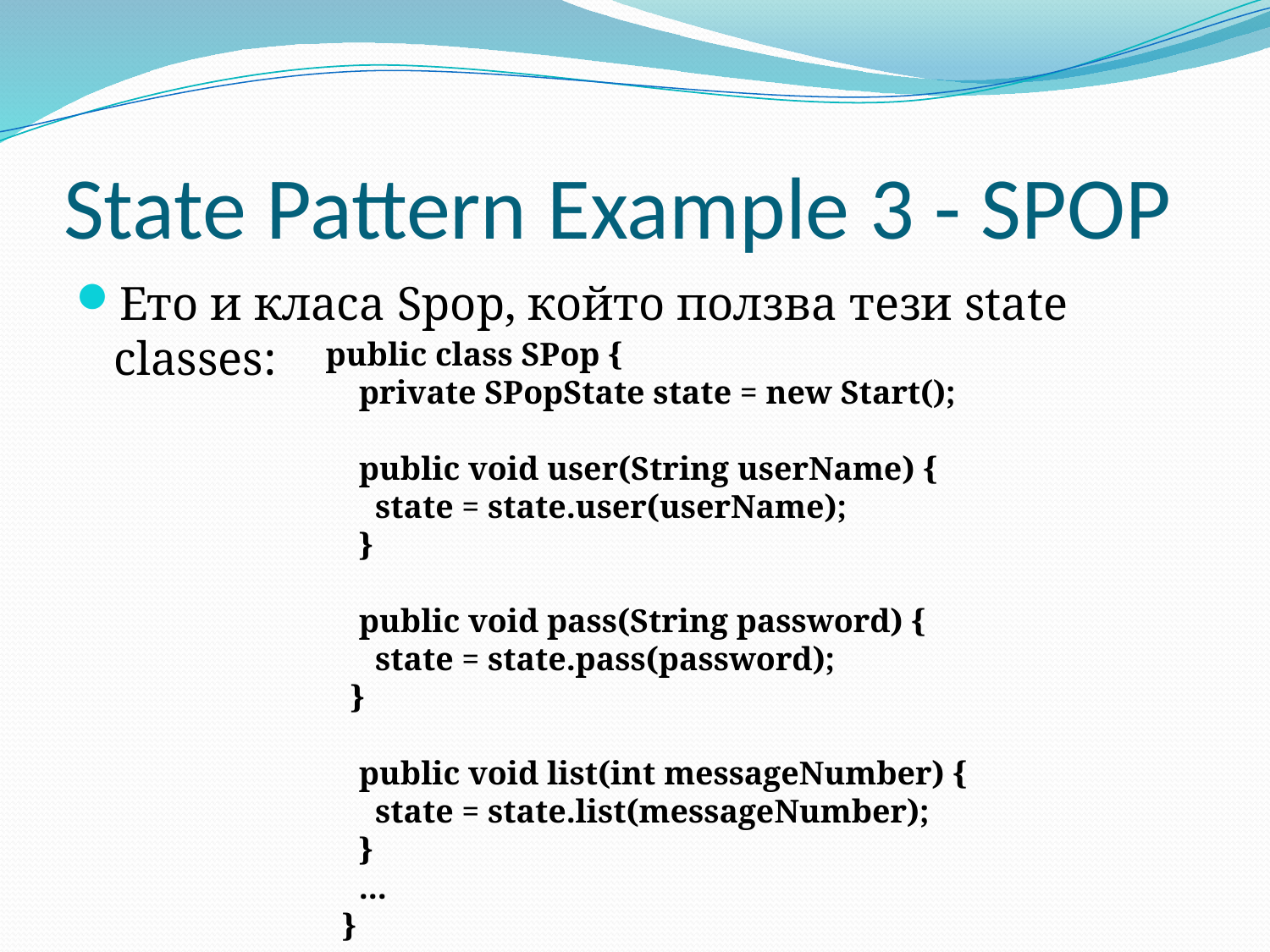

# State Pattern Example 3 - SPOP
Ето и класа Spop, който ползва тези state classes:
 public class SPop {
     private SPopState state = new Start();

     public void user(String userName) {
       state = state.user(userName);
     }

     public void pass(String password) {
       state = state.pass(password);
    }

     public void list(int messageNumber) {
       state = state.list(messageNumber);
     }
     ...
   }